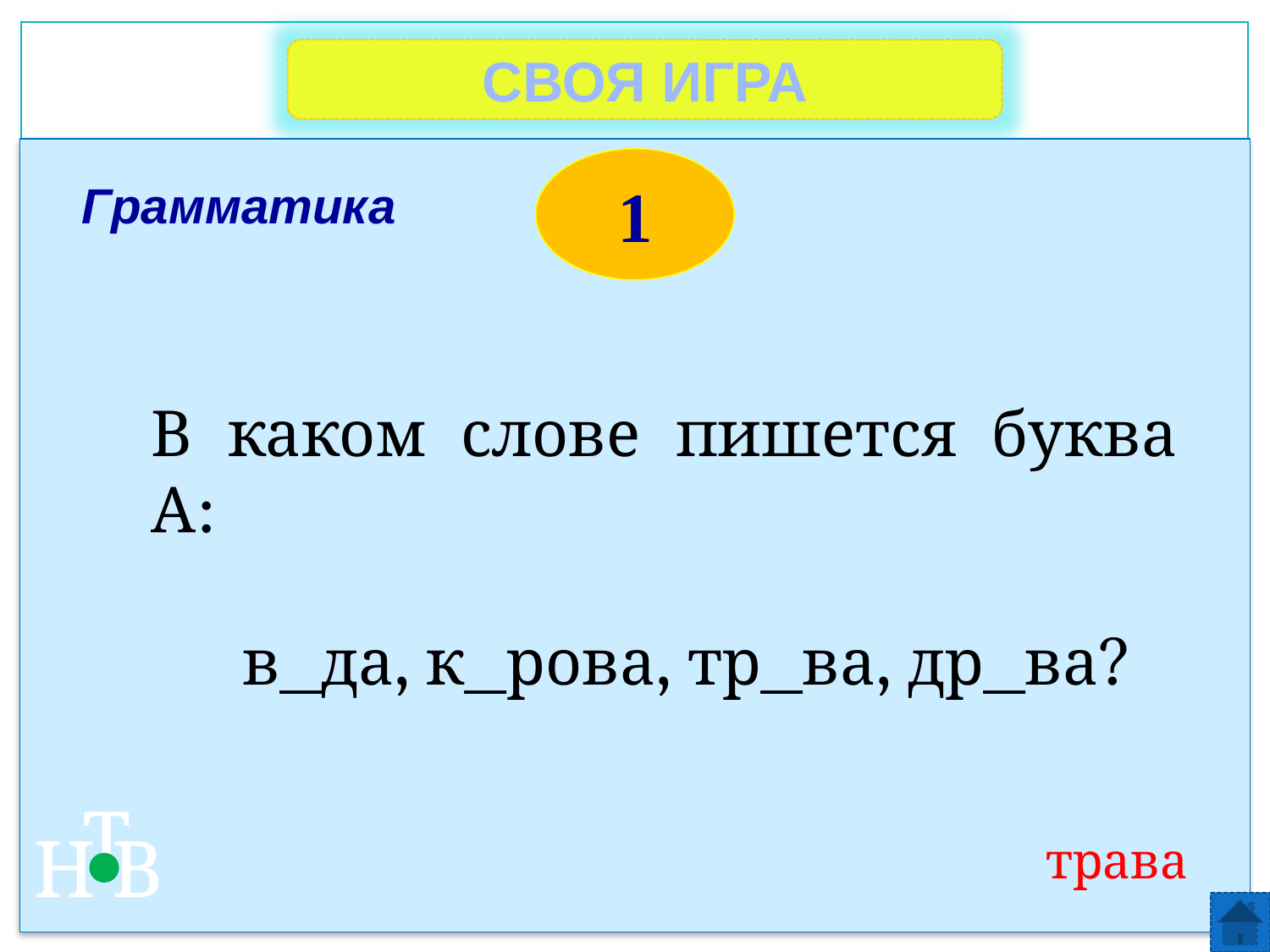

СВОЯ ИГРА

1
Грамматика
В каком слове пишется буква А:

      в_да, к_рова, тр_ва, др_ва?
Т
Н
В
трава